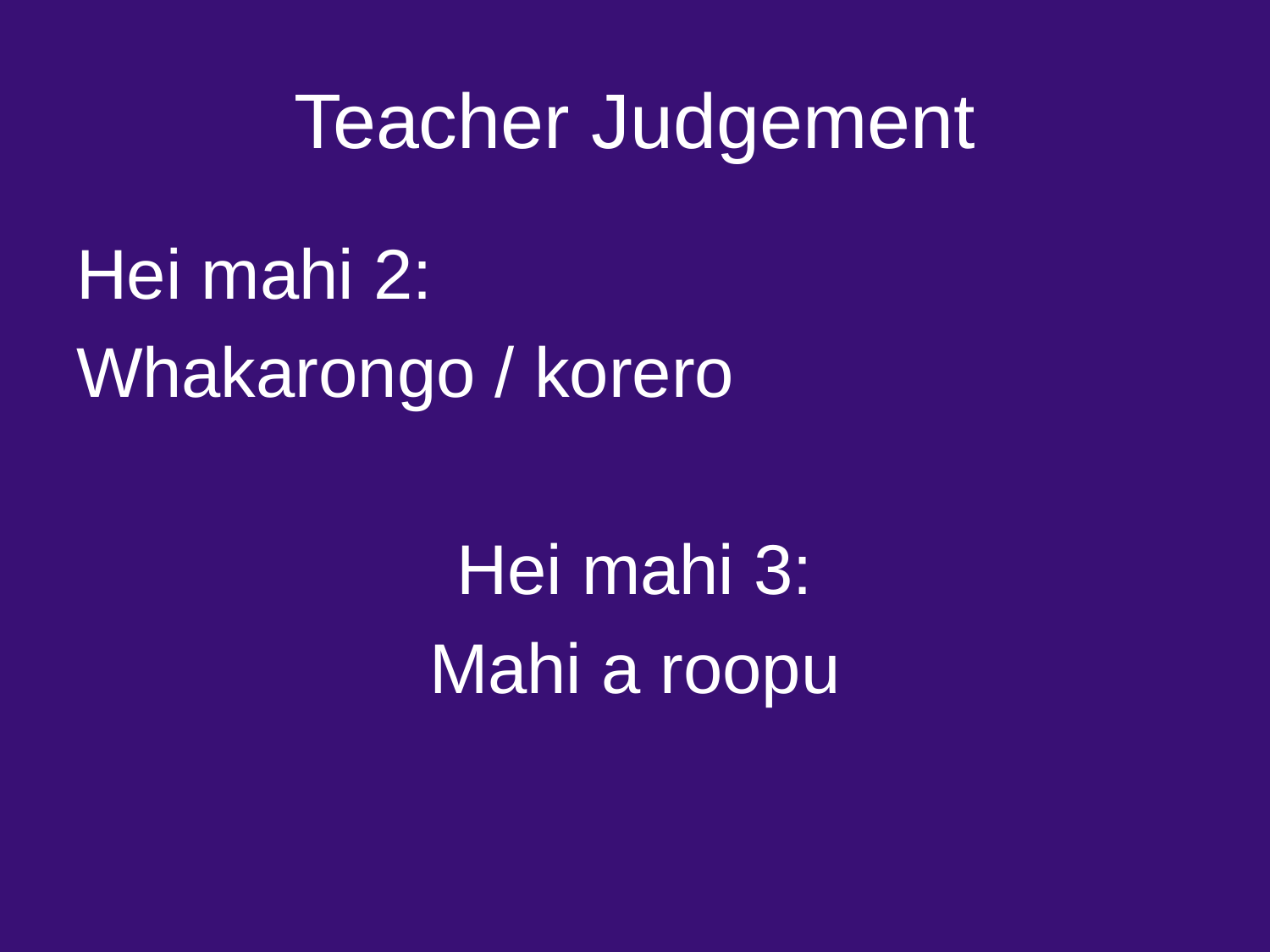

# Teacher Judgement
Hei mahi 2:
Whakarongo / korero

Hei mahi 3:
Mahi a roopu